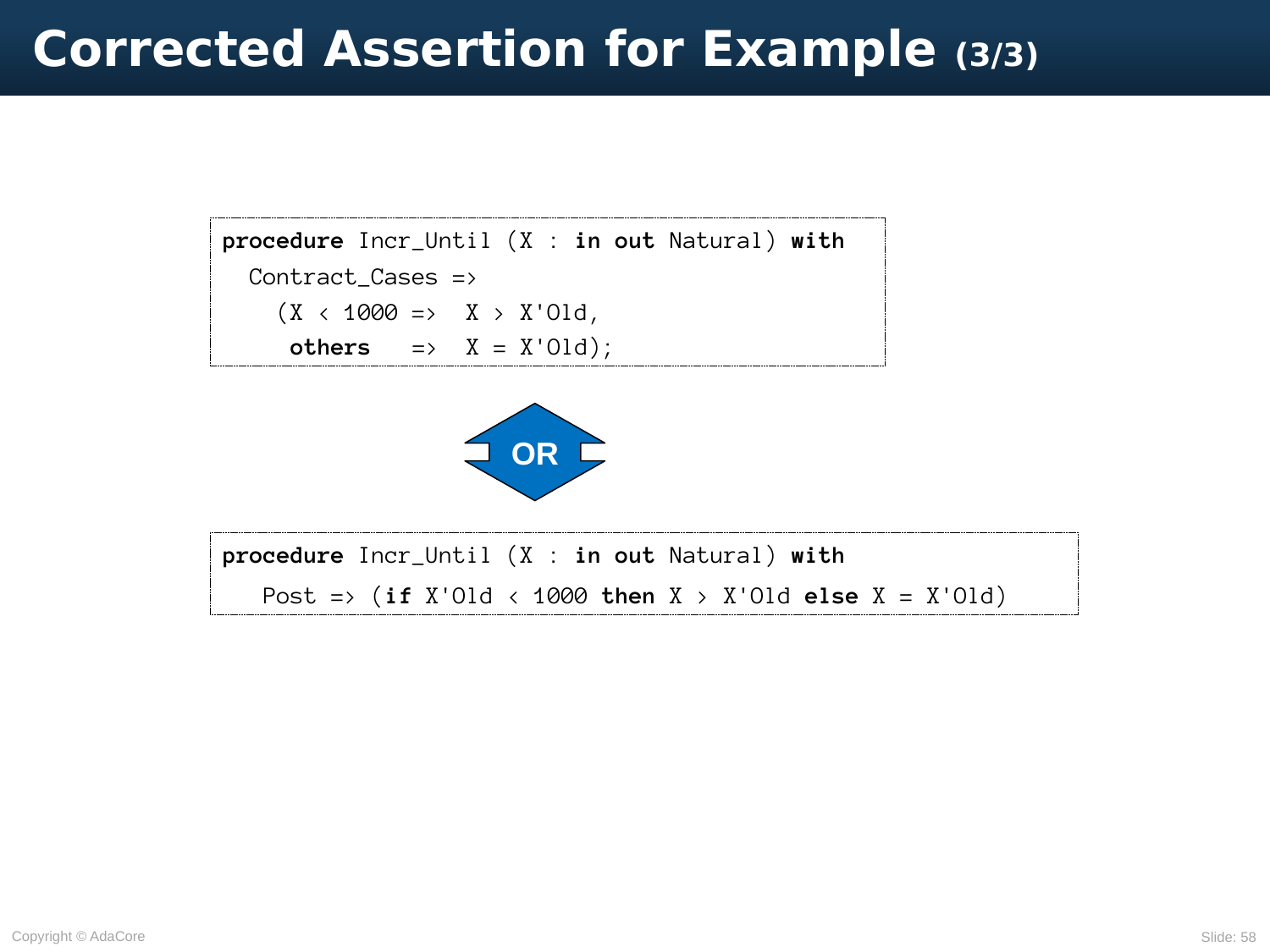

# Corrected Assertion for Example (3/3)
procedure Incr_Until (X : in out Natural) with
  Contract_Cases =>
    (X < 1000 =>  X > X'Old,
     others   =>  X = X'Old);
OR
procedure Incr_Until (X : in out Natural) with
   Post => (if X'Old < 1000 then X > X'Old else X = X'Old)